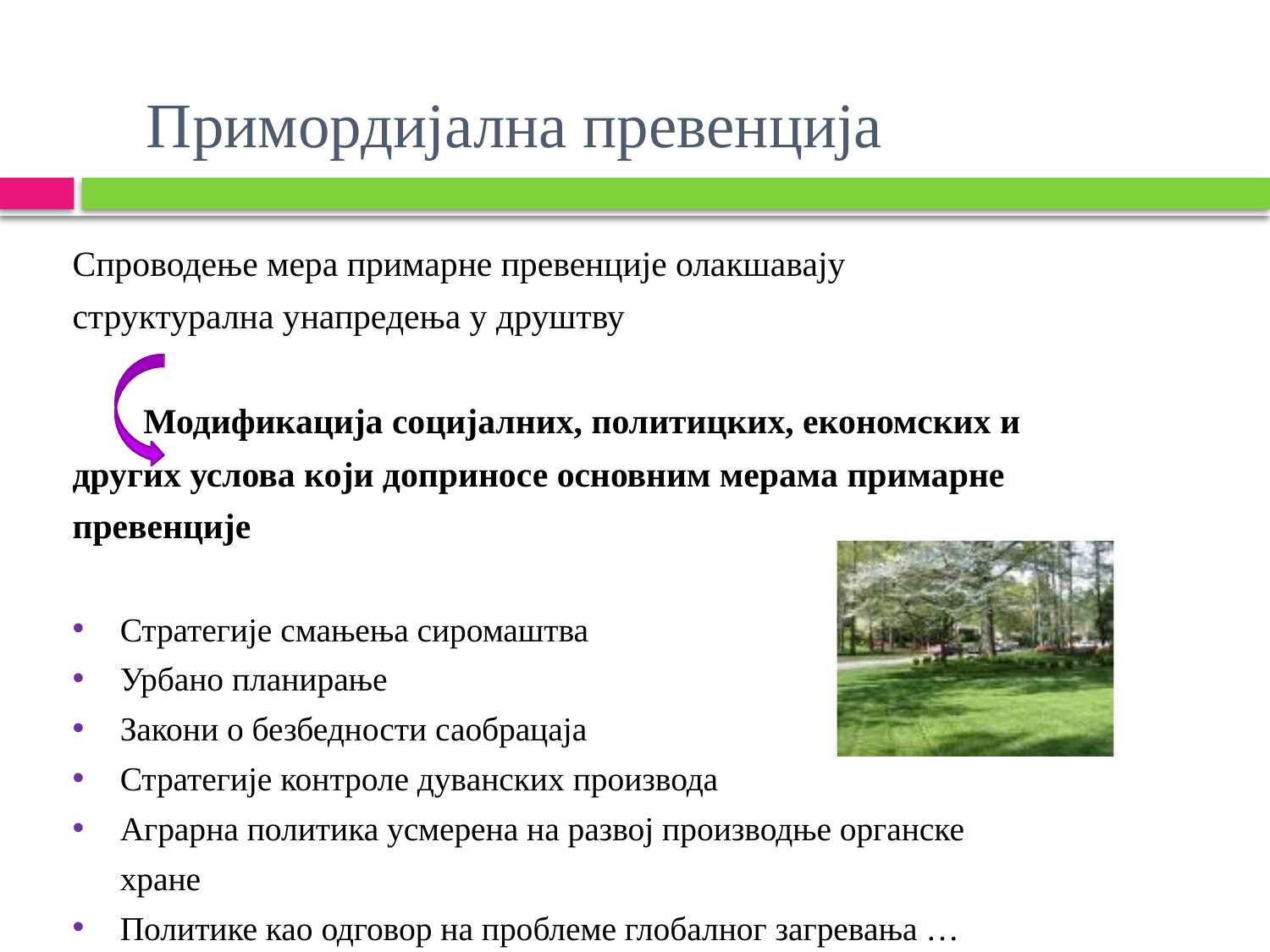

# Примордијална превенција
Спроводење мера примарне превенције олакшавају структурална унапредења у друштву

        Модификација социјалних, политицких, економских и других услова који доприносе основним мерама примарне превенције

Стратегије смањења сиромаштва
Урбано планирање
Закони о безбедности саобрацаја
Стратегије контроле дуванских производа
Аграрна политика усмерена на развој производње органске хране
Политике као одговор на проблеме глобалног загревања …